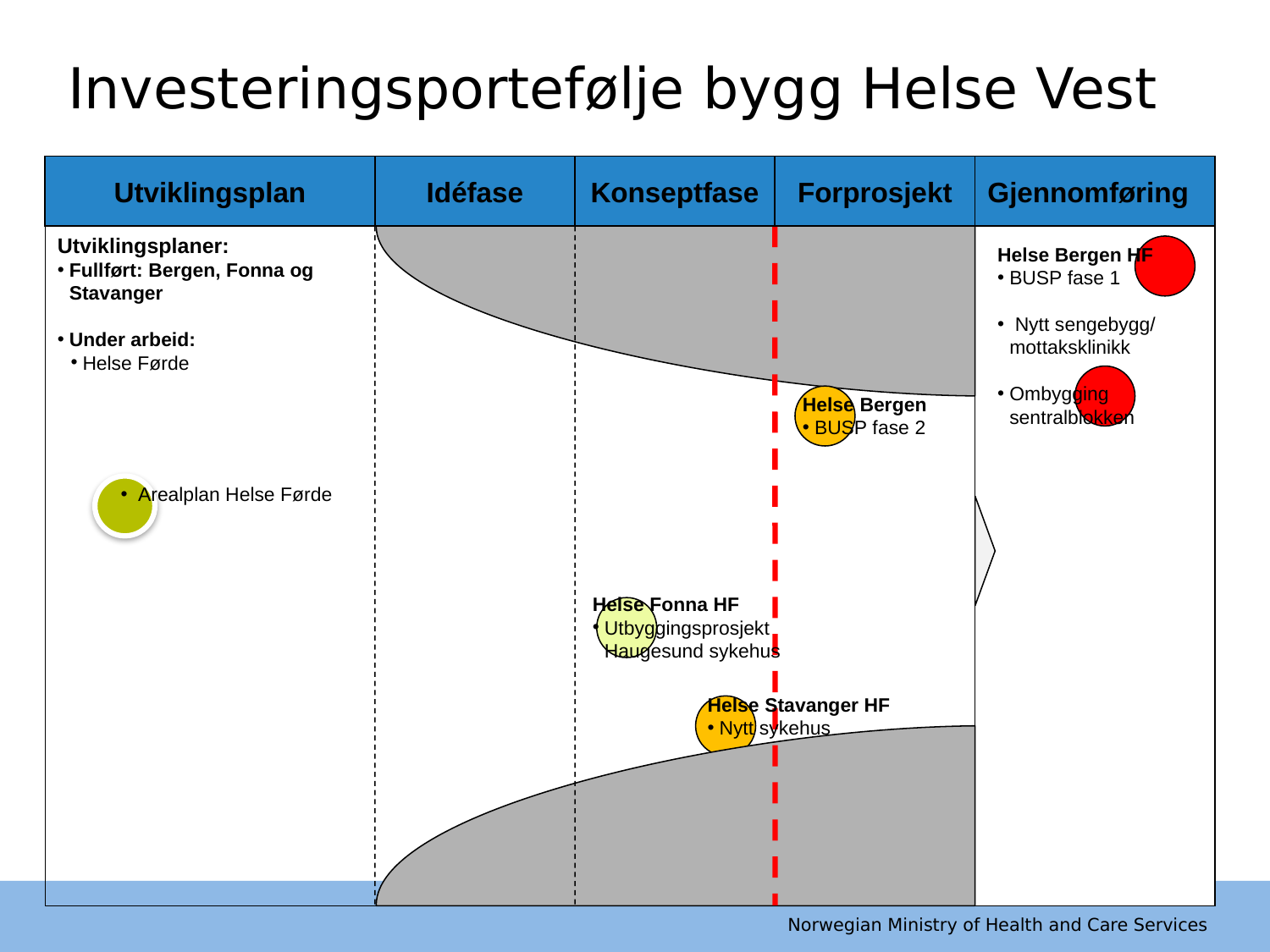

# Investeringsportefølje bygg Helse Vest
Utviklingsplan
Idéfase
Konseptfase
Forprosjekt
Gjennomføring
Utviklingsplaner:
Fullført: Bergen, Fonna og Stavanger

Under arbeid:
Helse Førde

Helse Bergen HF
BUSP fase 1

 Nytt sengebygg/ mottaksklinikk

Ombygging sentralblokken

Helse Bergen
BUSP fase 2

 Arealplan Helse Førde

Helse Fonna HF
Utbyggingsprosjekt Haugesund sykehus

Helse Stavanger HF
Nytt sykehus